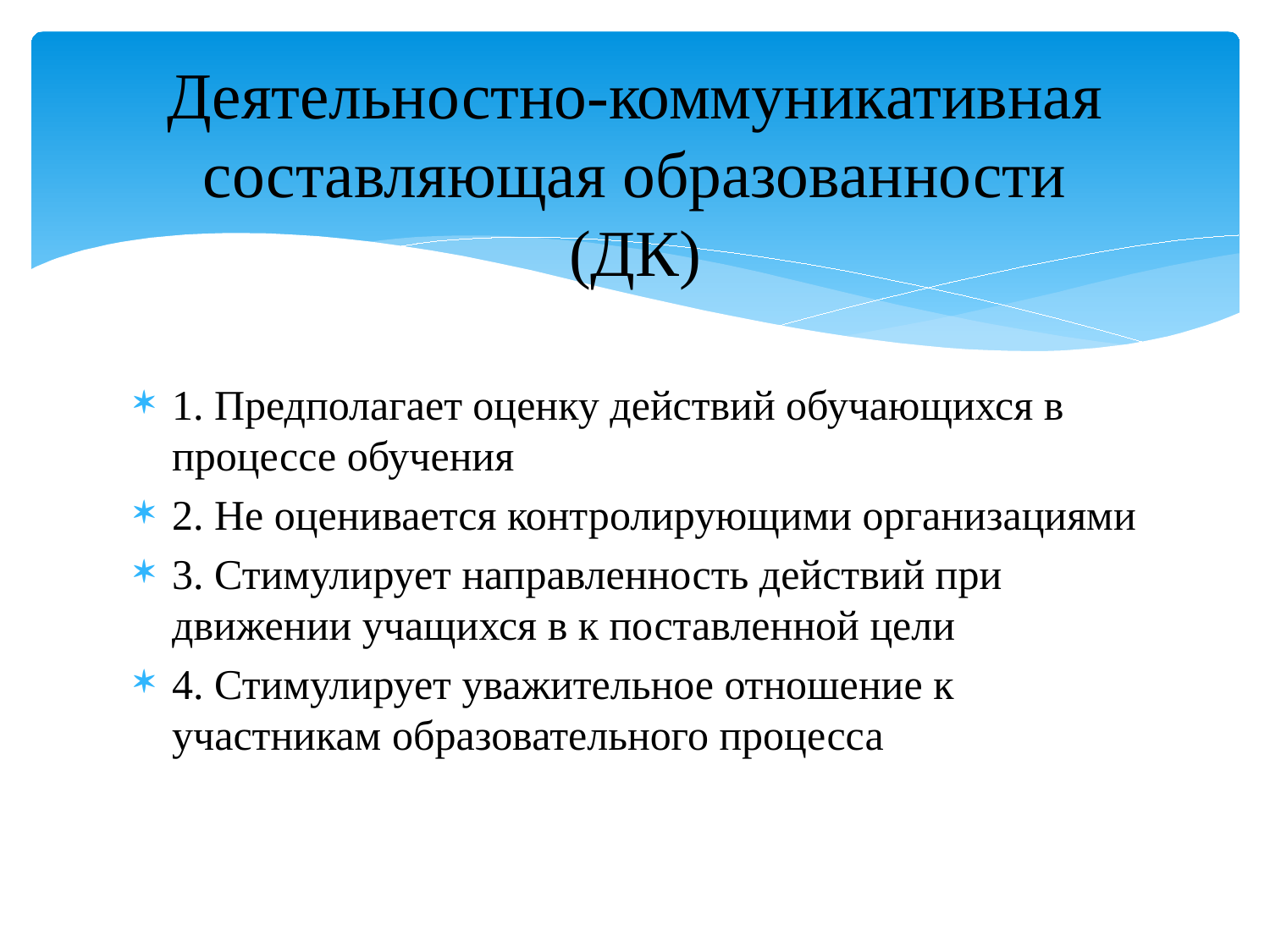

# Деятельностно-коммуникативная составляющая образованности (ДК)
1. Предполагает оценку действий обучающихся в процессе обучения
2. Не оценивается контролирующими организациями
3. Стимулирует направленность действий при движении учащихся в к поставленной цели
4. Стимулирует уважительное отношение к участникам образовательного процесса